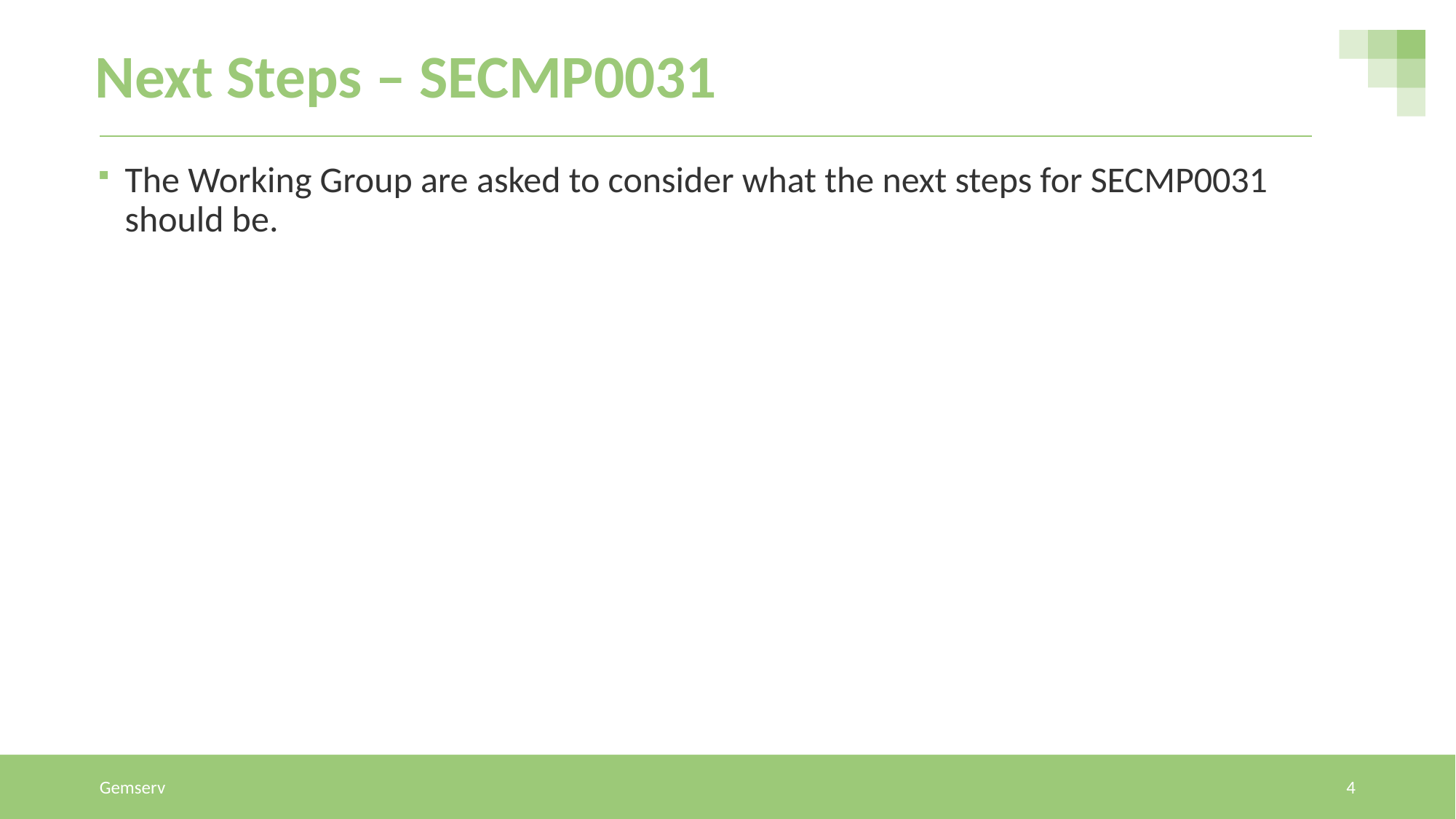

# Next Steps – SECMP0031
The Working Group are asked to consider what the next steps for SECMP0031 should be.
Gemserv
4